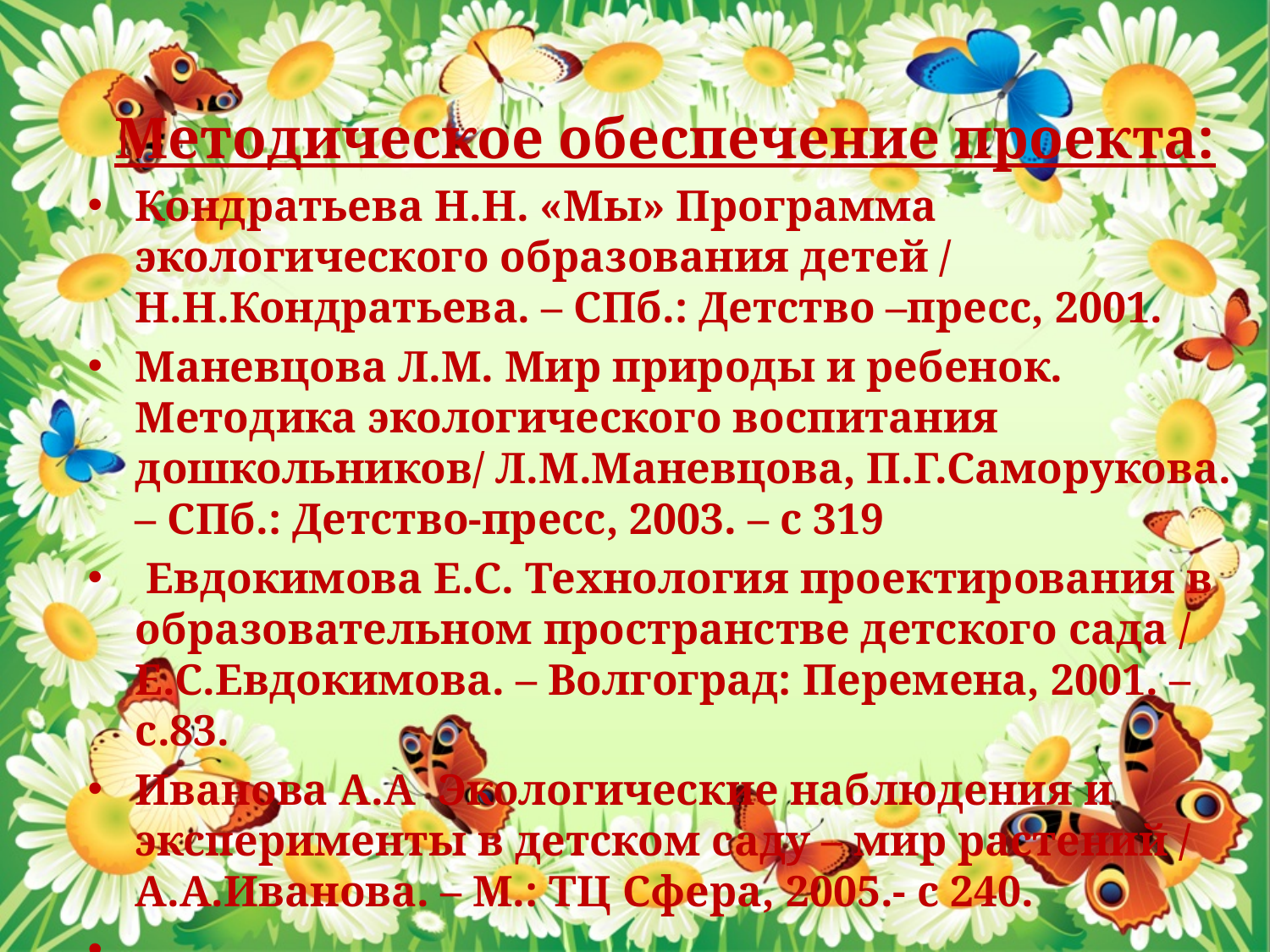

Методическое обеспечение проекта:
Кондратьева Н.Н. «Мы» Программа экологического образования детей / Н.Н.Кондратьева. – СПб.: Детство –пресс, 2001.
Маневцова Л.М. Мир природы и ребенок. Методика экологического воспитания дошкольников/ Л.М.Маневцова, П.Г.Саморукова. – СПб.: Детство-пресс, 2003. – с 319
 Евдокимова Е.С. Технология проектирования в образовательном пространстве детского сада / Е.С.Евдокимова. – Волгоград: Перемена, 2001. – с.83.
Иванова А.А  Экологические наблюдения и эксперименты в детском саду – мир растений / А.А.Иванова. – М.: ТЦ Сфера, 2005.- с 240.